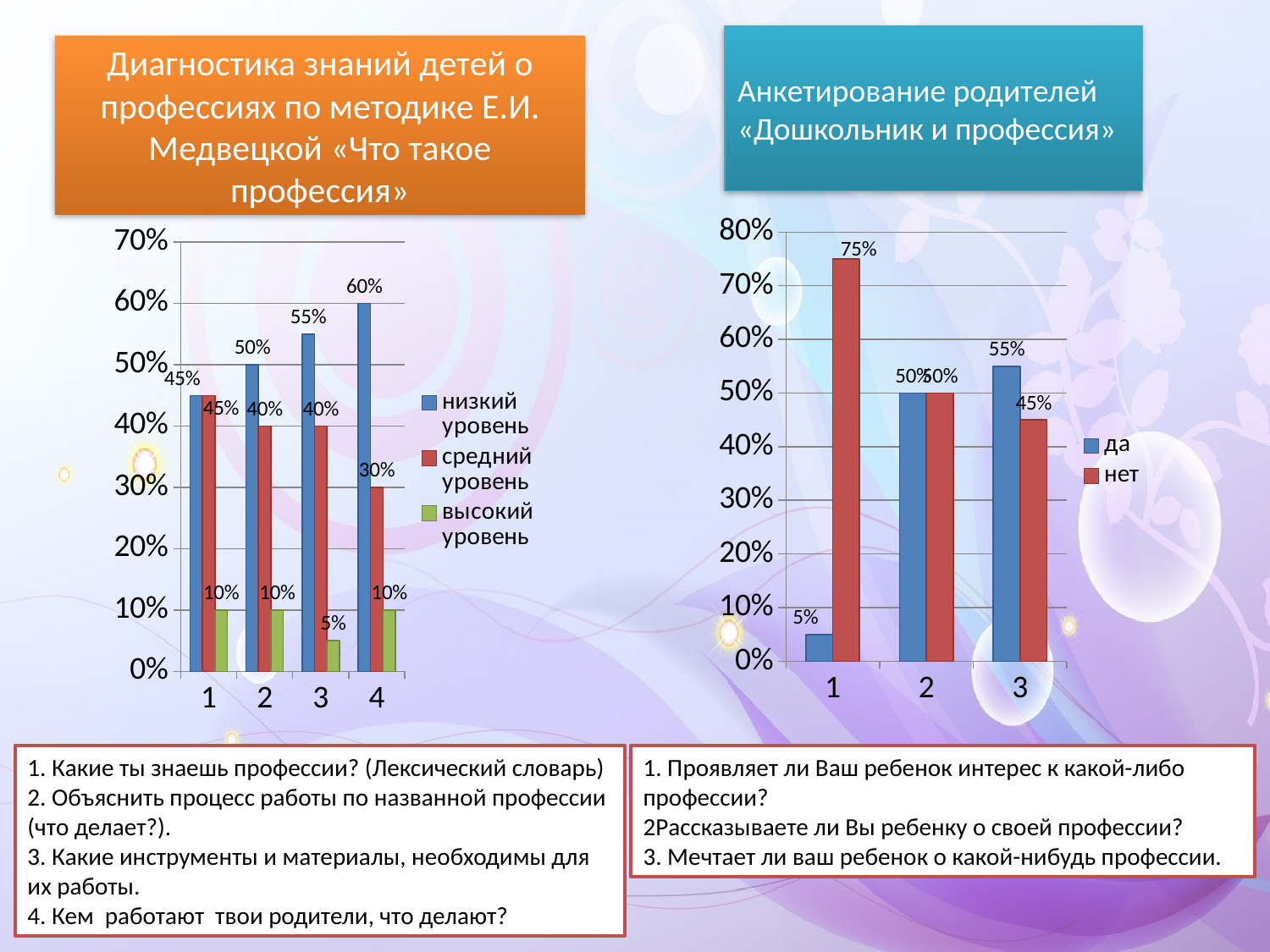

Анкетирование родителей «Дошкольник и профессия»

# Диагностика знаний детей о профессиях по методике Е.И. Медвецкой «Что такое профессия»

### Chart

| Category | да | нет |
|---|---|---|
| 1 | 0.05 | 0.7500000000000003 |
| 2 | 0.5 | 0.5 |
| 3 | 0.55 | 0.45 |

### Chart

| Category | низкий уровень | средний уровень | высокий уровень |
|---|---|---|---|
| 1 | 0.45 | 0.45 | 0.1 |
| 2 | 0.5 | 0.4 | 0.1 |
| 3 | 0.55 | 0.4 | 0.05 |
| 4 | 0.6000000000000003 | 0.30000000000000016 | 0.1 |
1. Какие ты знаешь профессии? (Лексический словарь)
2. Объяснить процесс работы по названной профессии (что делает?).
3. Какие инструменты и материалы, необходимы для  их работы.
4. Кем  работают  твои родители, что делают?
1. Проявляет ли Ваш ребенок интерес к какой-либо профессии?
2Рассказываете ли Вы ребенку о своей профессии?
3. Мечтает ли ваш ребенок о какой-нибудь профессии.